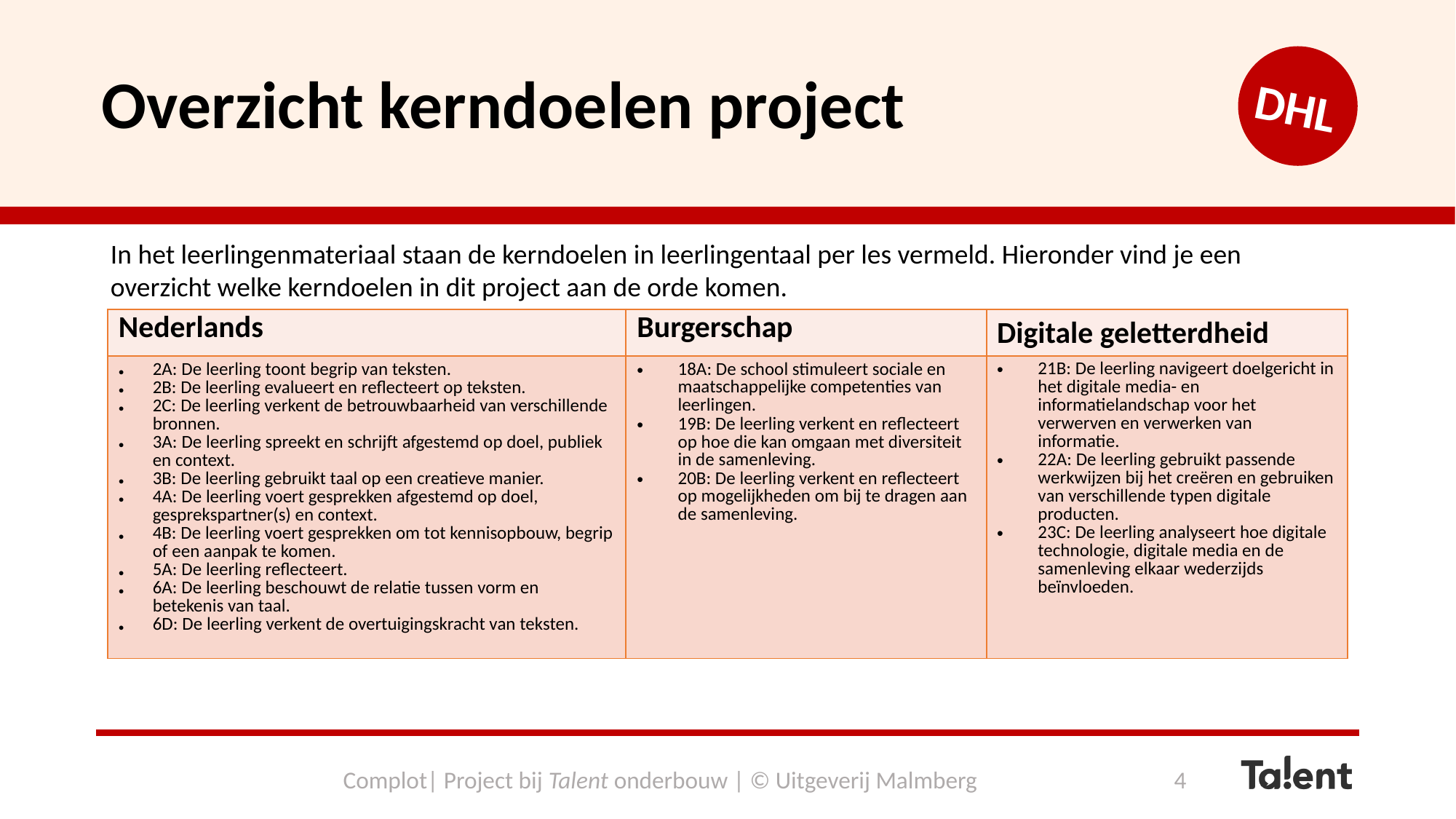

# Overzicht kerndoelen project
DHL
In het leerlingenmateriaal staan de kerndoelen in leerlingentaal per les vermeld. Hieronder vind je een overzicht welke kerndoelen in dit project aan de orde komen.
| Nederlands | Burgerschap | Digitale geletterdheid |
| --- | --- | --- |
| 2A: De leerling toont begrip van teksten. 2B: De leerling evalueert en reflecteert op teksten. 2C: De leerling verkent de betrouwbaarheid van verschillende bronnen. 3A: De leerling spreekt en schrijft afgestemd op doel, publiek en context. 3B: De leerling gebruikt taal op een creatieve manier. 4A: De leerling voert gesprekken afgestemd op doel, gesprekspartner(s) en context. 4B: De leerling voert gesprekken om tot kennisopbouw, begrip of een aanpak te komen. 5A: De leerling reflecteert. 6A: De leerling beschouwt de relatie tussen vorm en betekenis van taal. 6D: De leerling verkent de overtuigingskracht van teksten. | 18A: De school stimuleert sociale en maatschappelijke competenties van leerlingen. 19B: De leerling verkent en reflecteert op hoe die kan omgaan met diversiteit in de samenleving. 20B: De leerling verkent en reflecteert op mogelijkheden om bij te dragen aan de samenleving. | 21B: De leerling navigeert doelgericht in het digitale media- en informatielandschap voor het verwerven en verwerken van informatie. 22A: De leerling gebruikt passende werkwijzen bij het creëren en gebruiken van verschillende typen digitale producten. 23C: De leerling analyseert hoe digitale technologie, digitale media en de samenleving elkaar wederzijds beïnvloeden. |
Complot| Project bij Talent onderbouw | © Uitgeverij Malmberg
4